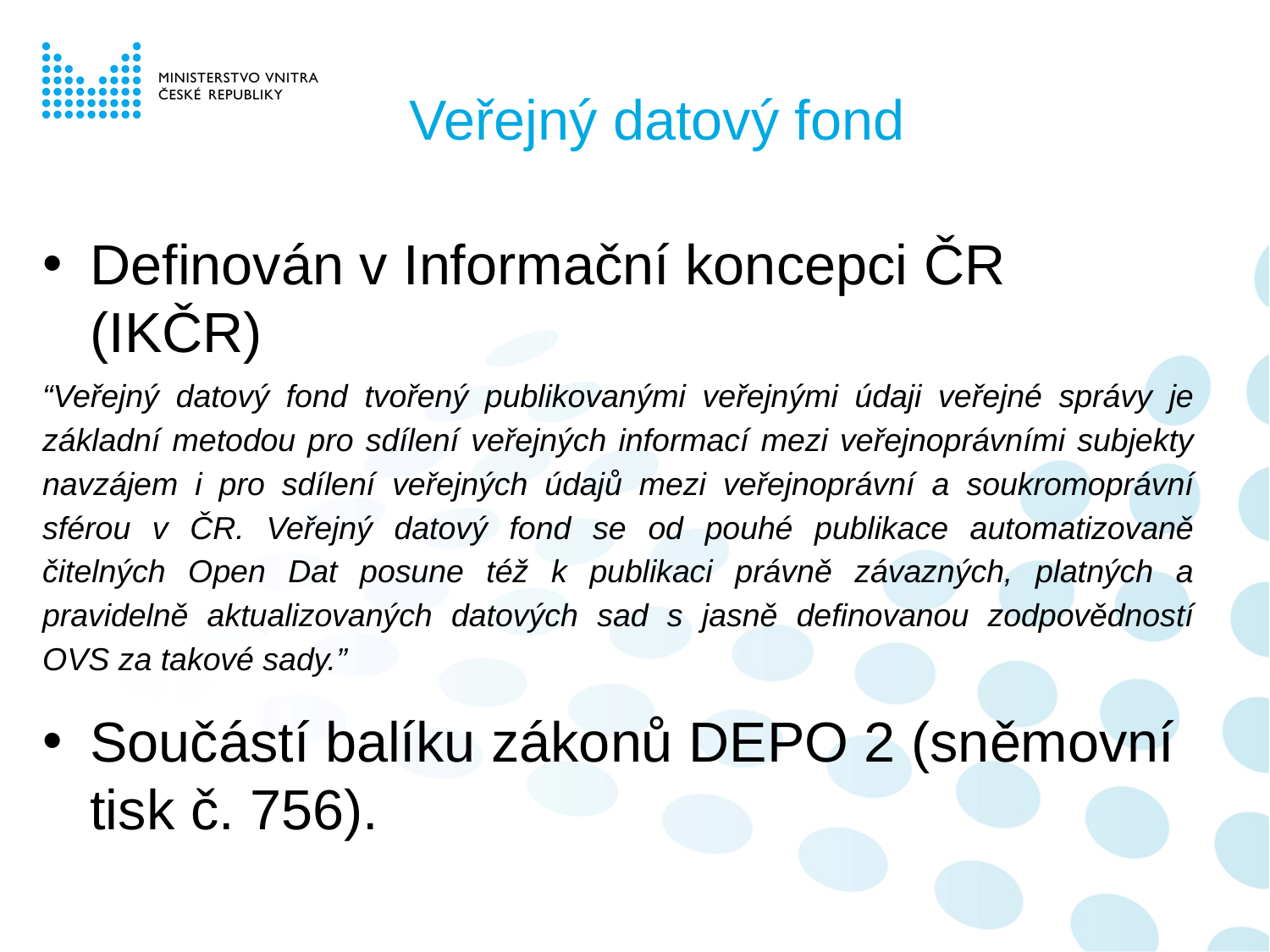

# Veřejný datový fond
Definován v Informační koncepci ČR (IKČR)
“Veřejný datový fond tvořený publikovanými veřejnými údaji veřejné správy je základní metodou pro sdílení veřejných informací mezi veřejnoprávními subjekty navzájem i pro sdílení veřejných údajů mezi veřejnoprávní a soukromoprávní sférou v ČR. Veřejný datový fond se od pouhé publikace automatizovaně čitelných Open Dat posune též k publikaci právně závazných, platných a pravidelně aktualizovaných datových sad s jasně definovanou zodpovědností OVS za takové sady.”
Součástí balíku zákonů DEPO 2 (sněmovní tisk č. 756).